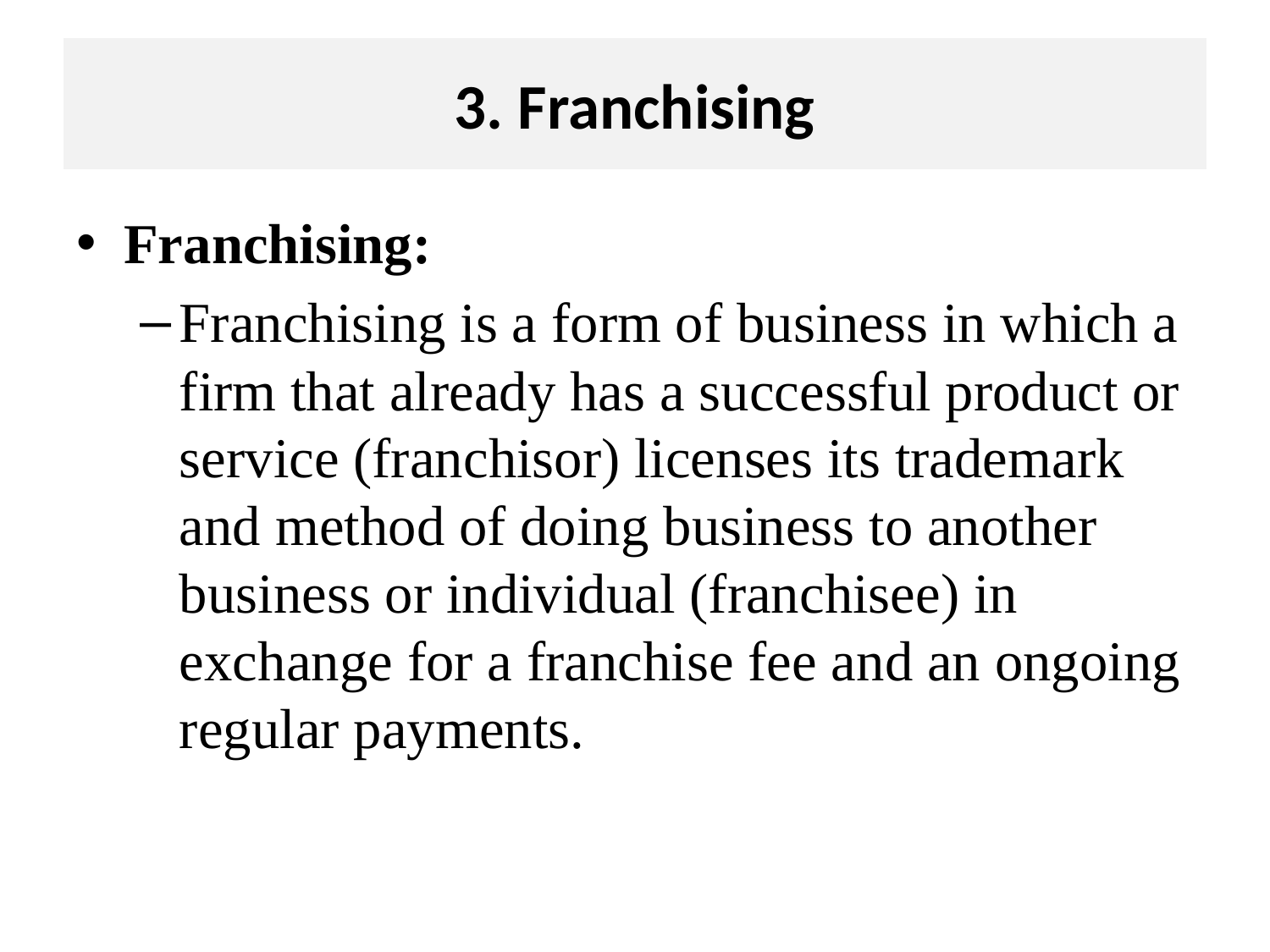

# 3. Franchising
Franchising:
Franchising is a form of business in which a firm that already has a successful product or service (franchisor) licenses its trademark and method of doing business to another business or individual (franchisee) in exchange for a franchise fee and an ongoing regular payments.